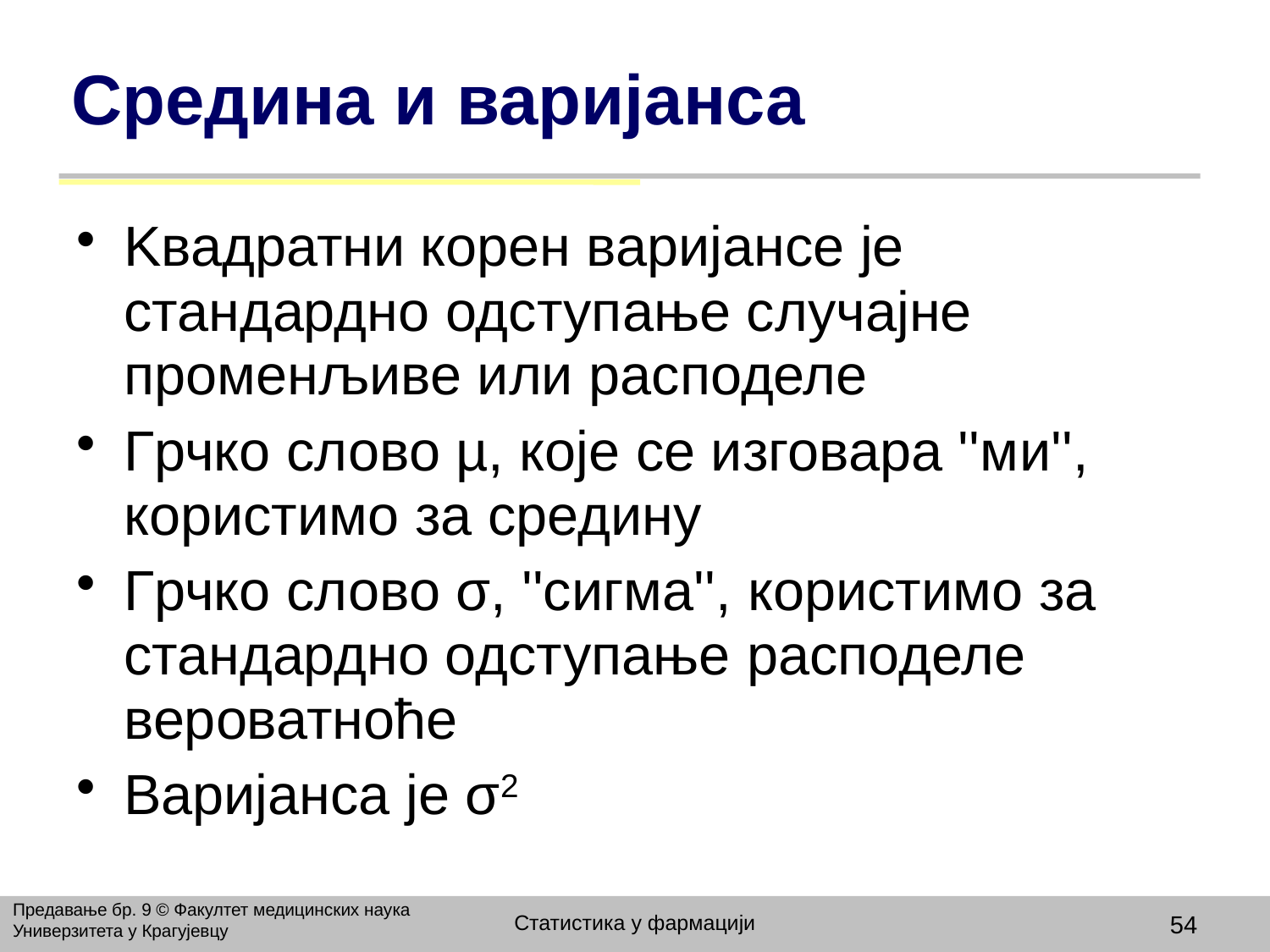

# Средина и варијанса
Kвадратни корен варијансе је стандардно одступање случајне променљиве или расподеле
Грчко слово µ, које се изговара ''ми'', користимо за средину
Грчко слово σ, ''сигма'', користимо за стандардно одступање расподеле вероватноће
Варијанса је σ2
Предавање бр. 9 © Факултет медицинских наука Универзитета у Крагујевцу
Статистика у фармацији
54